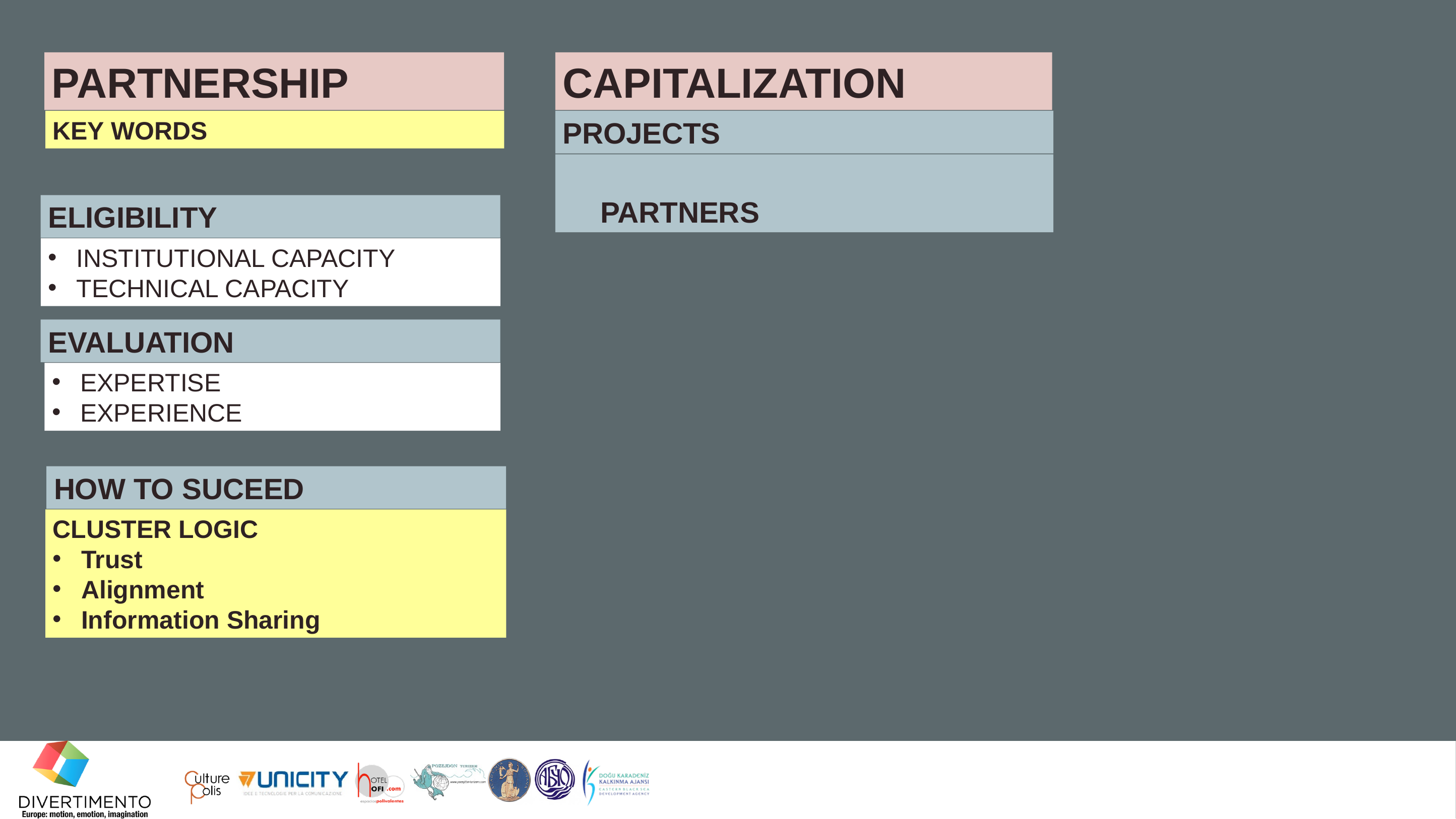

PARTNERSHIP
KEY WORDS
ELIGIBILITY
INSTITUTIONAL CAPACITY
TECHNICAL CAPACITY
HOW TO SUCEED
CAPITALIZATION
PROJECTS
					PARTNERS
EVALUATION
EXPERTISE
EXPERIENCE
CLUSTER LOGIC
Trust
Alignment
Information Sharing